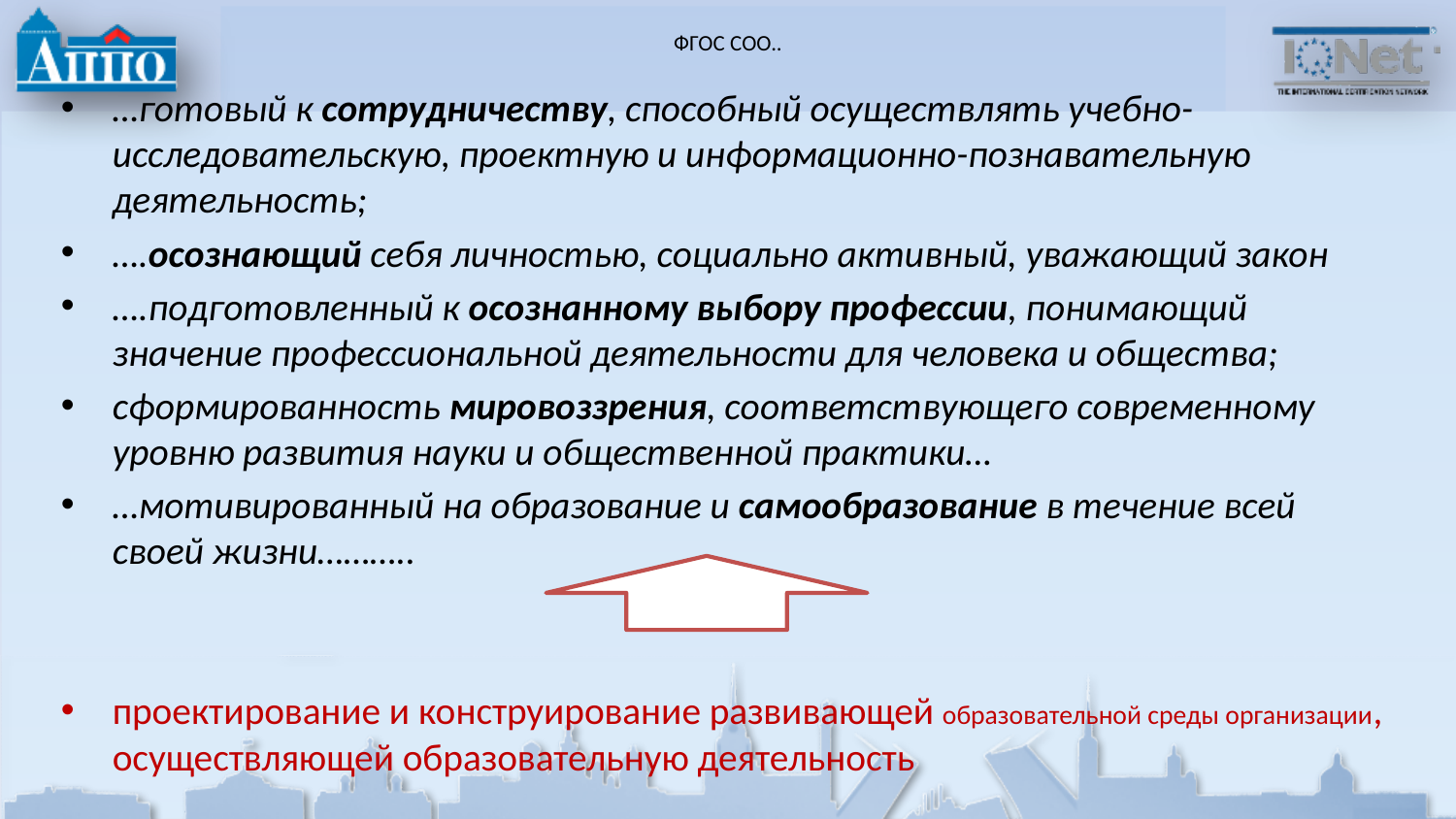

# ФГОС СОО..
…готовый к сотрудничеству, способный осуществлять учебно-исследовательскую, проектную и информационно-познавательную деятельность;
….осознающий себя личностью, социально активный, уважающий закон
….подготовленный к осознанному выбору профессии, понимающий значение профессиональной деятельности для человека и общества;
сформированность мировоззрения, соответствующего современному уровню развития науки и общественной практики…
…мотивированный на образование и самообразование в течение всей своей жизни………..

проектирование и конструирование развивающей образовательной среды организации, осуществляющей образовательную деятельность